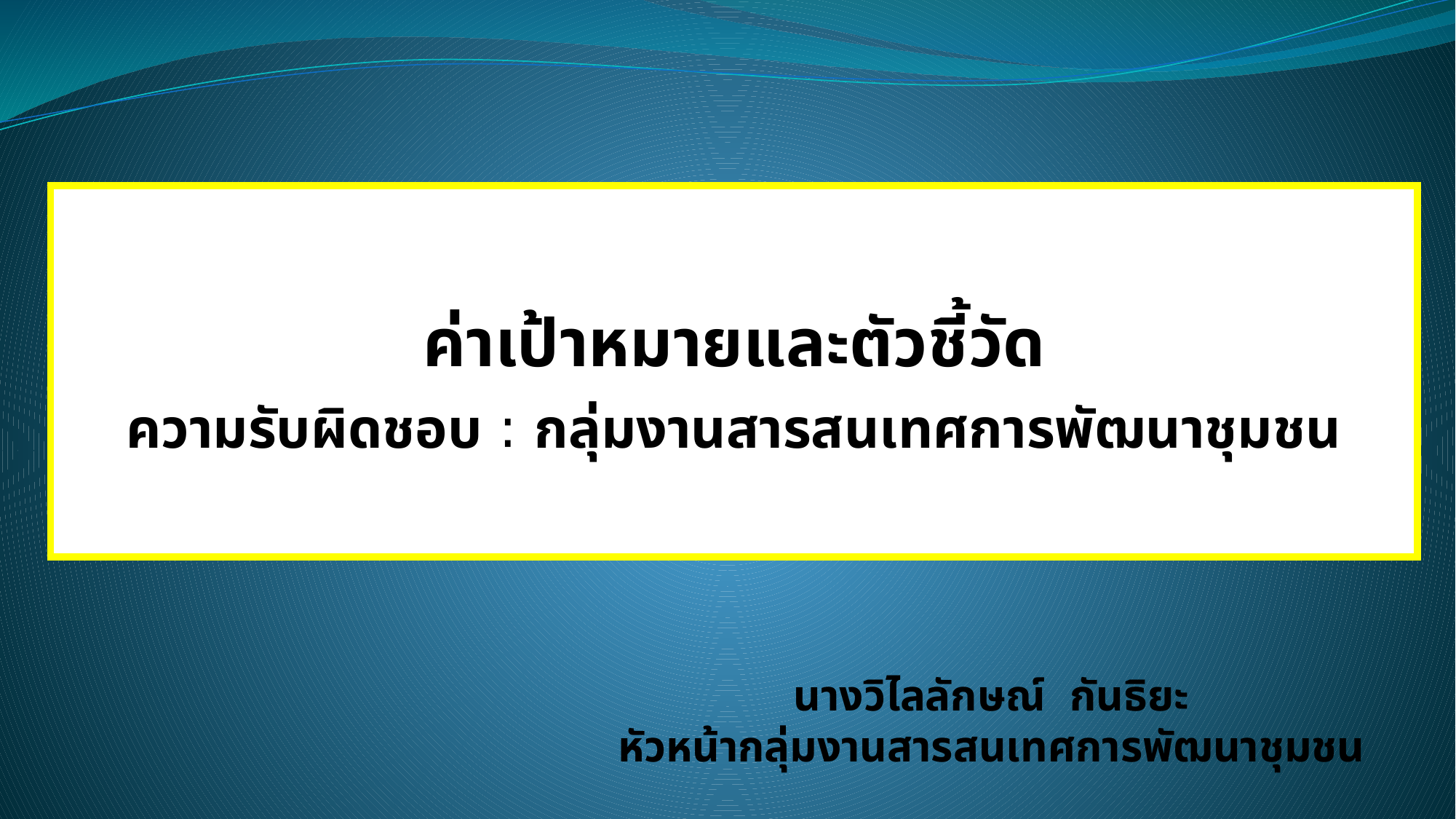

ค่าเป้าหมายและตัวชี้วัด
ความรับผิดชอบ : กลุ่มงานสารสนเทศการพัฒนาชุมชน
นางวิไลลักษณ์  กันธิยะ
หัวหน้ากลุ่มงานสารสนเทศการพัฒนาชุมชน